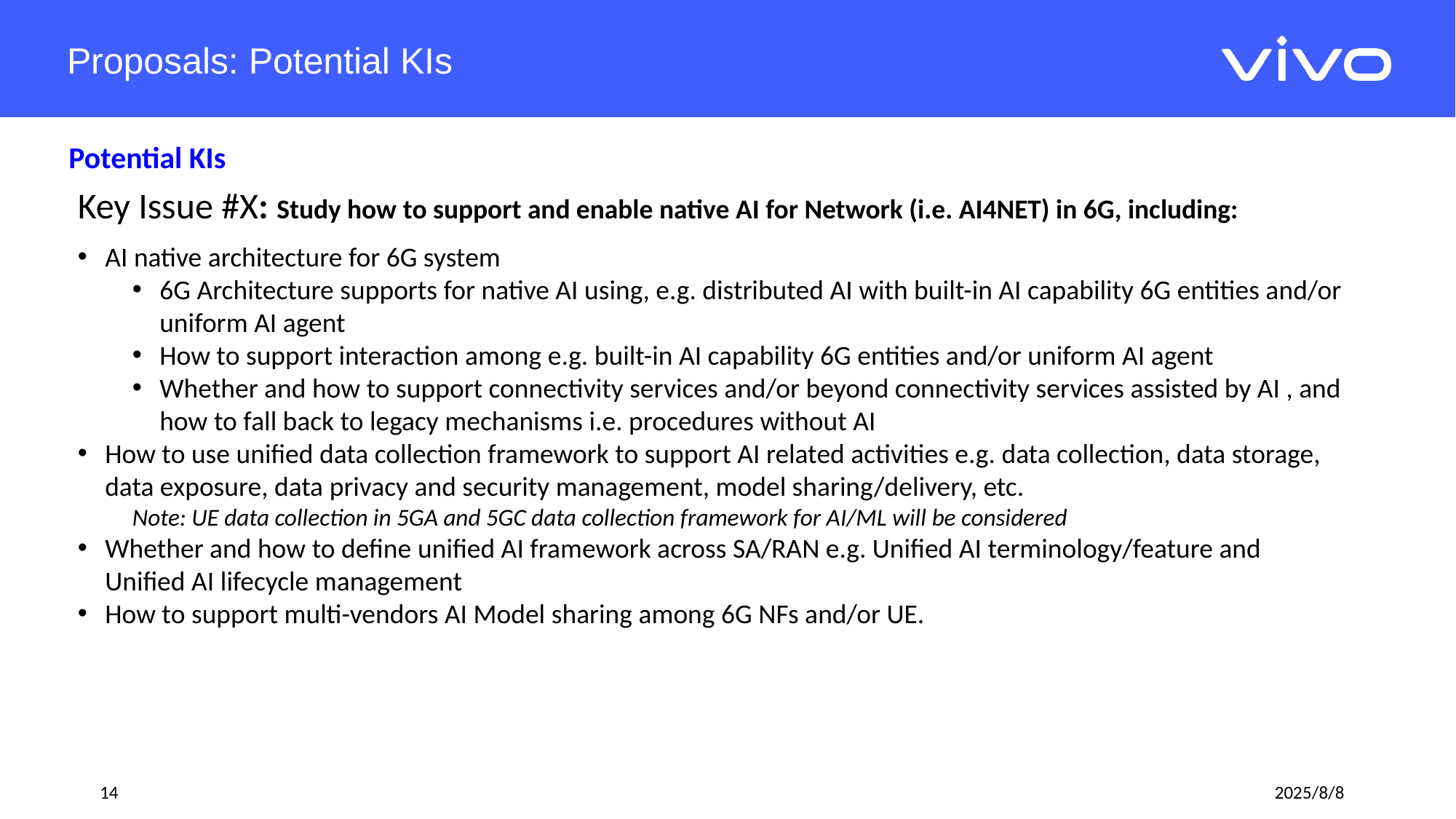

Proposals: Potential KIs
Potential KIs
Key Issue #X: Study how to support and enable native AI for Network (i.e. AI4NET) in 6G, including:
AI native architecture for 6G system
6G Architecture supports for native AI using, e.g. distributed AI with built-in AI capability 6G entities and/or uniform AI agent
How to support interaction among e.g. built-in AI capability 6G entities and/or uniform AI agent
Whether and how to support connectivity services and/or beyond connectivity services assisted by AI , and how to fall back to legacy mechanisms i.e. procedures without AI
How to use unified data collection framework to support AI related activities e.g. data collection, data storage, data exposure, data privacy and security management, model sharing/delivery, etc.
Note: UE data collection in 5GA and 5GC data collection framework for AI/ML will be considered
Whether and how to define unified AI framework across SA/RAN e.g. Unified AI terminology/feature and Unified AI lifecycle management
How to support multi-vendors AI Model sharing among 6G NFs and/or UE.